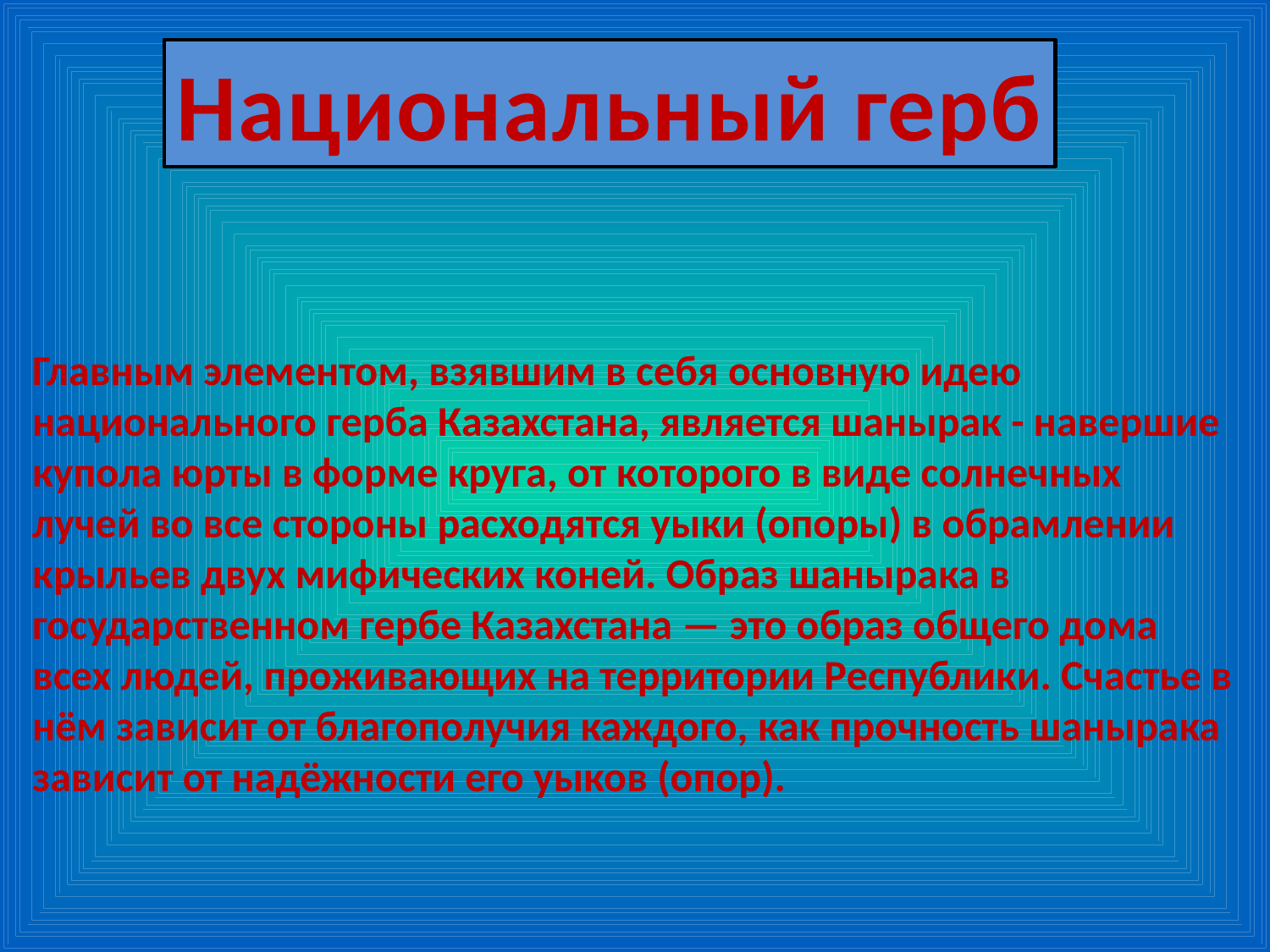

Национальный герб
Главным элементом, взявшим в себя основную идею национального герба Казахстана, является шанырак - навершие купола юрты в форме круга, от которого в виде солнечных лучей во все стороны расходятся уыки (опоры) в обрамлении крыльев двух мифических коней. Образ шанырака в государственном гербе Казахстана — это образ общего дома всех людей, проживающих на территории Республики. Счастье в нём зависит от благополучия каждого, как прочность шанырака зависит от надёжности его уыков (опор).